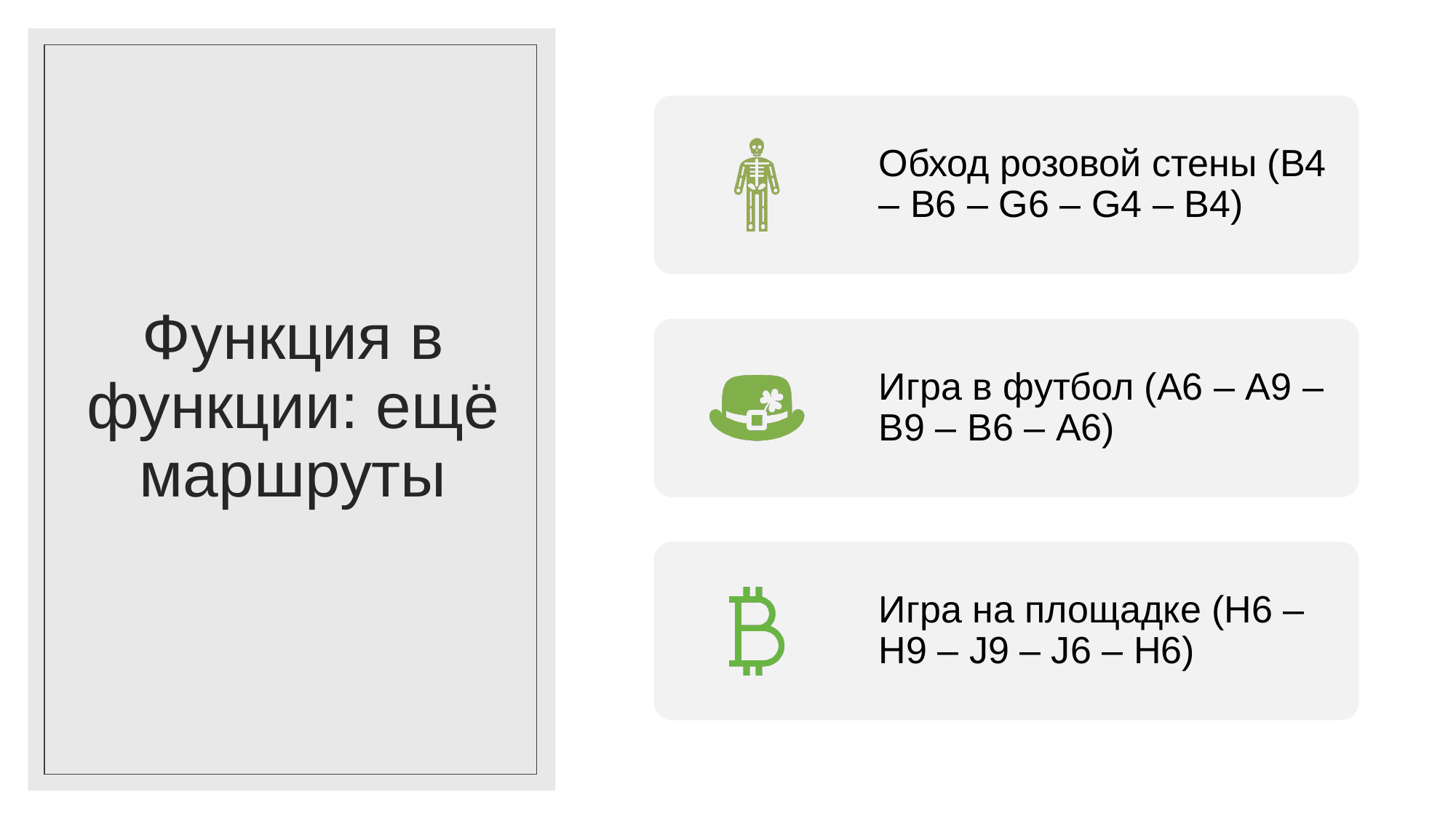

# Функция в функции: ещё маршруты
Обход розовой стены (В4 – В6 – G6 – G4 – B4)
Игра в футбол (А6 – А9 – В9 – В6 – А6)
Игра на площадке (Н6 – Н9 – J9 – J6 – H6)